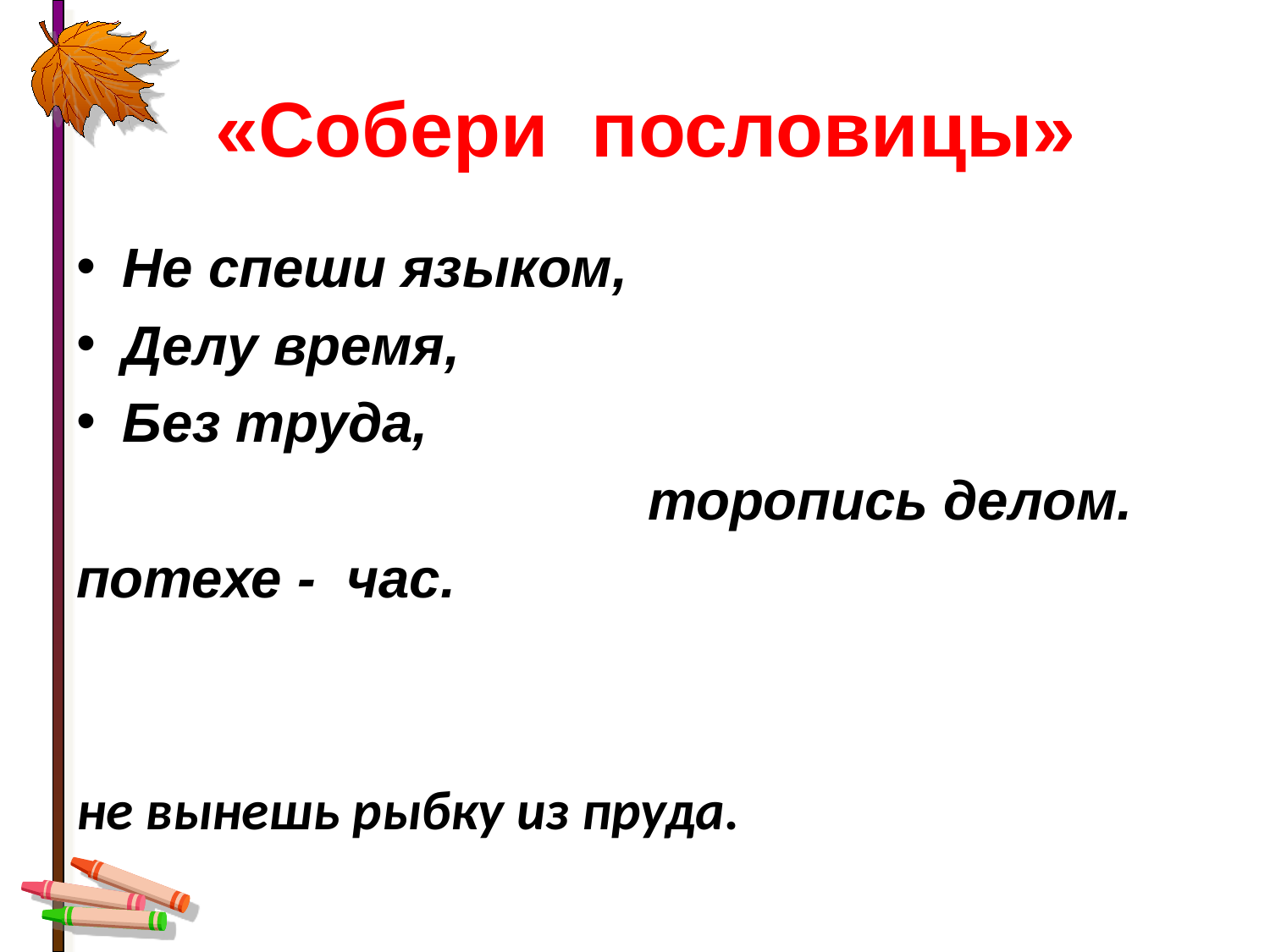

# «Собери  пословицы»
Не спеши языком,
Делу время,
Без труда,
                                     торопись делом.
потехе -  час.

не вынешь рыбку из пруда.